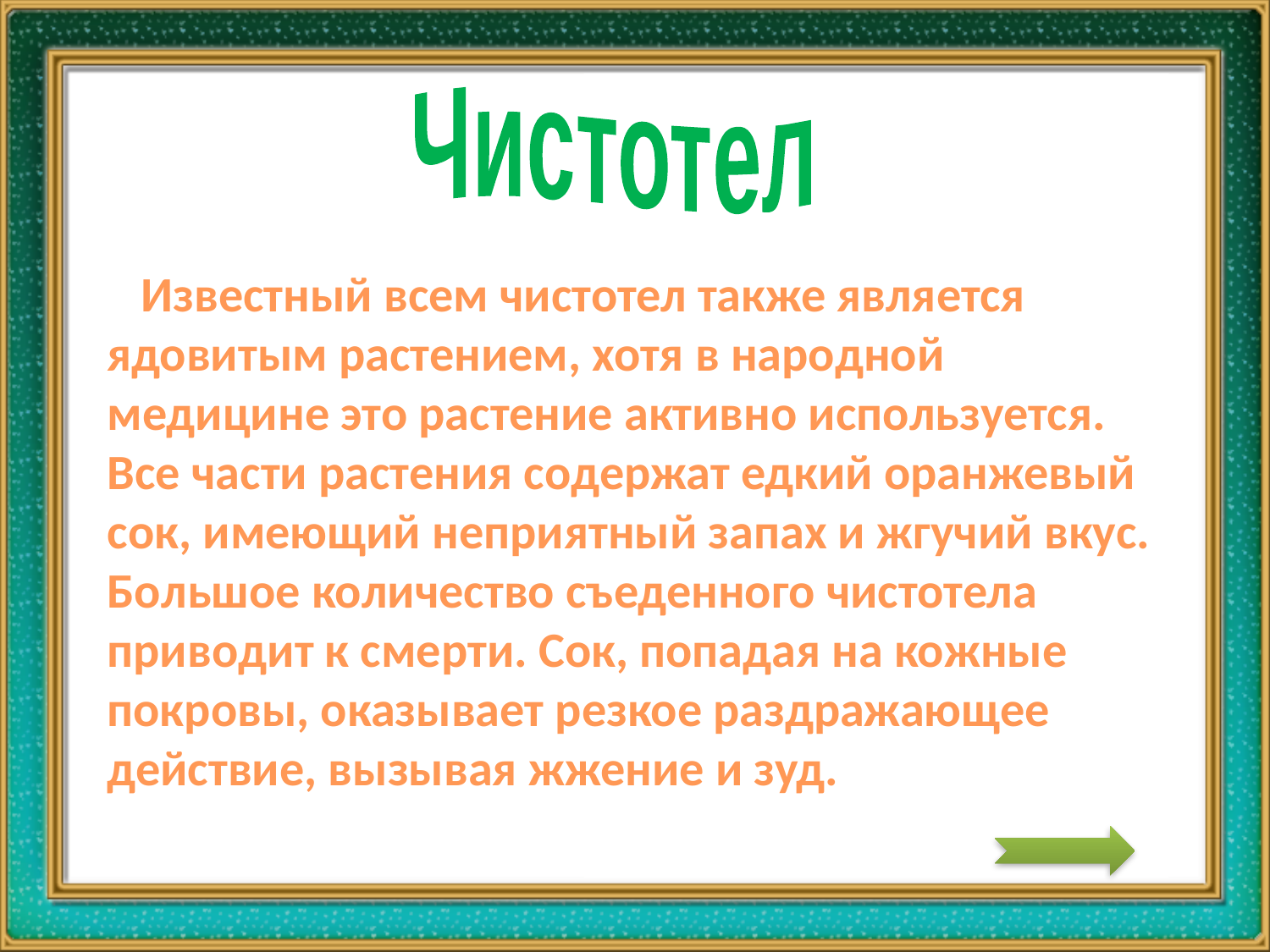

Чистотел
   Известный всем чистотел также является ядовитым растением, хотя в народной медицине это растение активно используется. Все части растения содержат едкий оранжевый сок, имеющий неприятный запах и жгучий вкус. Большое количество съеденного чистотела приводит к смерти. Сок, попадая на кожные покровы, оказывает резкое раздражающее действие, вызывая жжение и зуд.